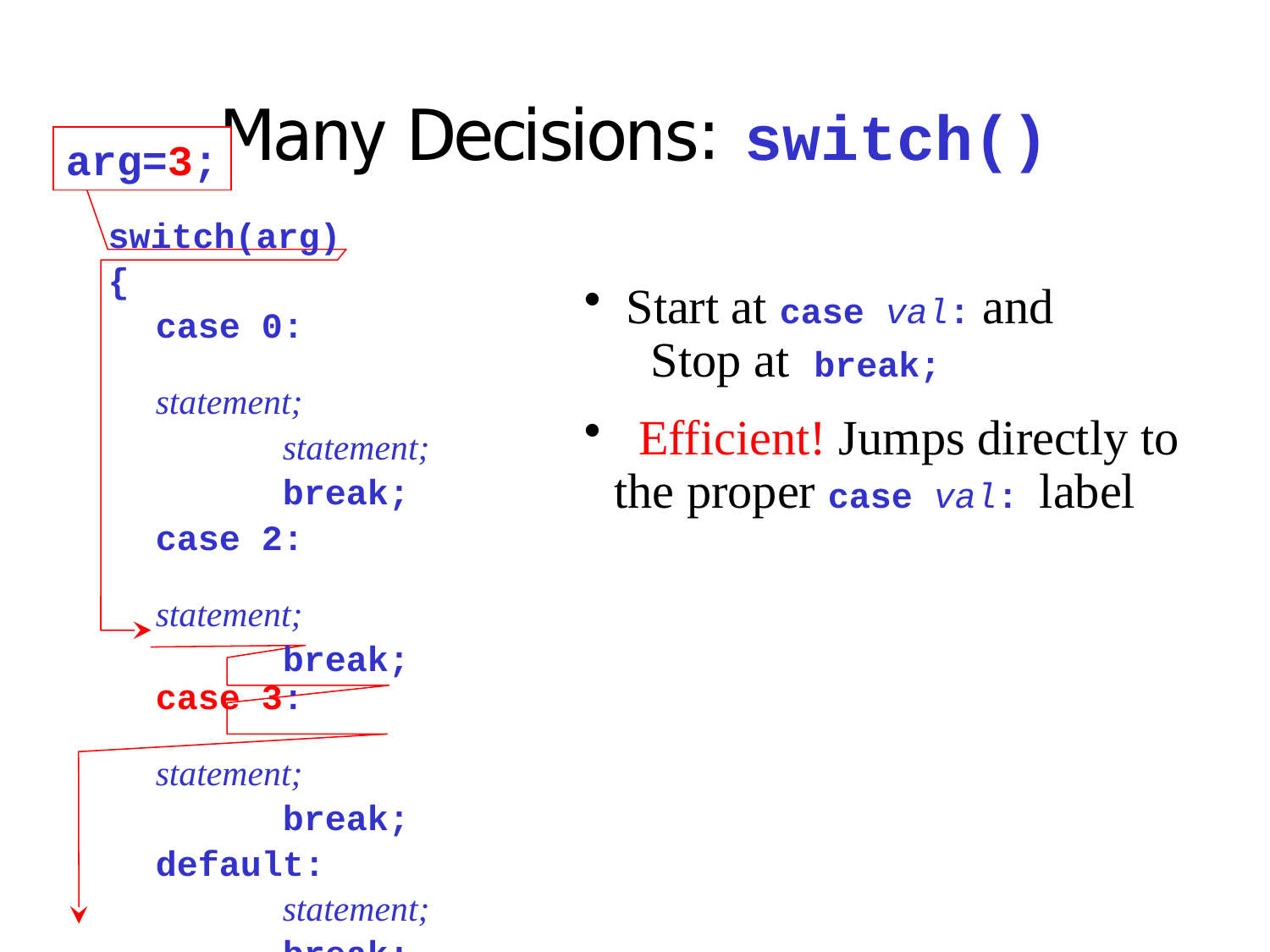

# Many Decisions: switch()
arg=3;

switch(arg)
{
	case 0: 			statement;
		statement;
		break;
	case 2: 			statement;
		break;
case 3: 			statement;
		break;
	default:
		statement;
		break;
}
 Start at case val: and
   Stop at  break;
  Efficient! Jumps directly to the proper case val: label